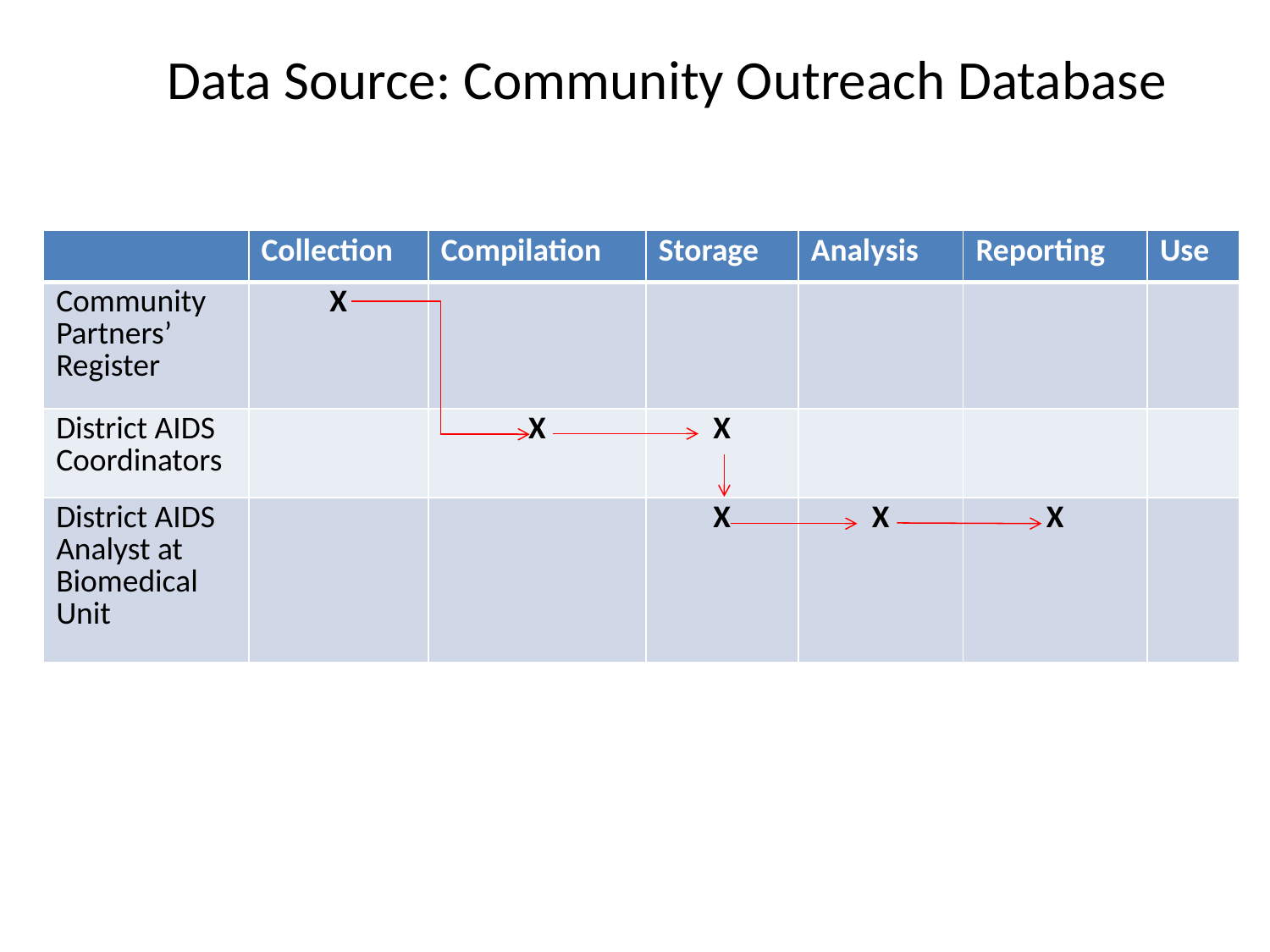

# Data Source: Community Outreach Database
|  | Collection | Compilation | Storage | Analysis | Reporting | Use |
| --- | --- | --- | --- | --- | --- | --- |
| Community Partners’ Register | X |  |  |  |  |  |
| District AIDS Coordinators |  | X | X |  |  |  |
| District AIDS Analyst at Biomedical Unit |  |  | X | X | X |  |